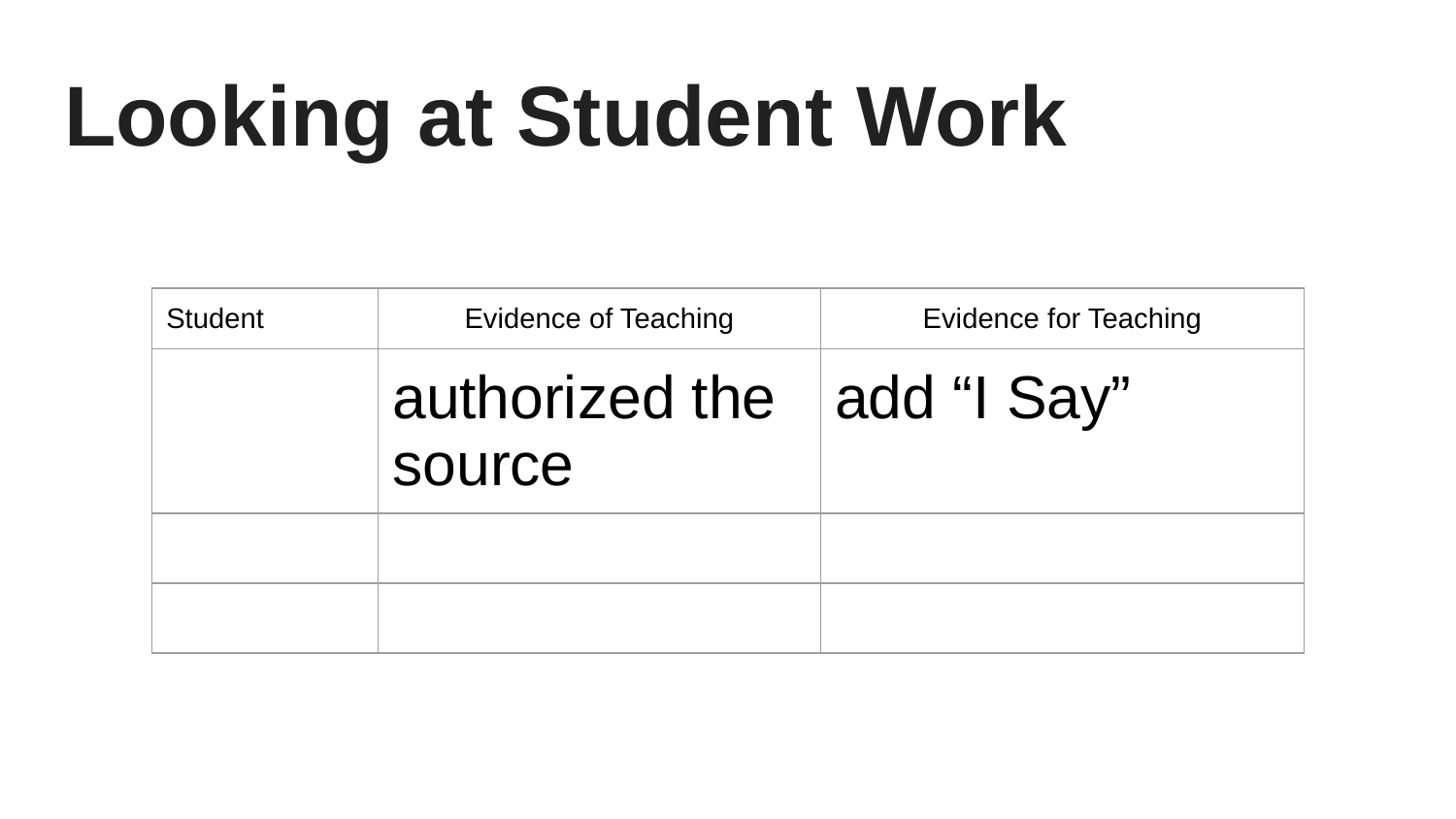

# Looking at Student Work

| Student | Evidence of Teaching | Evidence for Teaching |
| --- | --- | --- |
|  | authorized the source | add “I Say” |
|  |  |  |
|  |  |  |